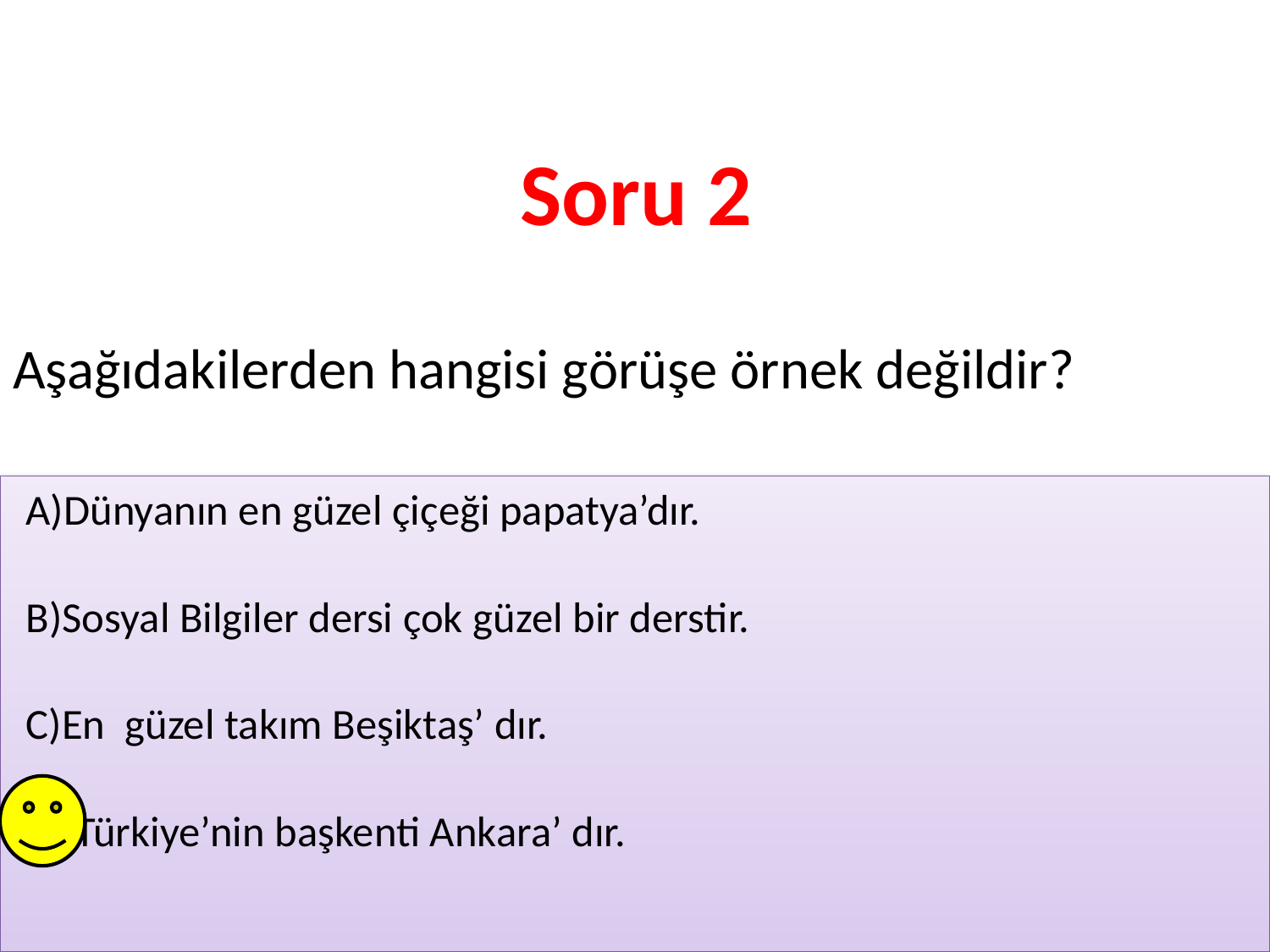

# Soru 2
Aşağıdakilerden hangisi görüşe örnek değildir?
A)Dünyanın en güzel çiçeği papatya’dır.

B)Sosyal Bilgiler dersi çok güzel bir derstir.

C)En  güzel takım Beşiktaş’ dır.

D) Türkiye’nin başkenti Ankara’ dır.